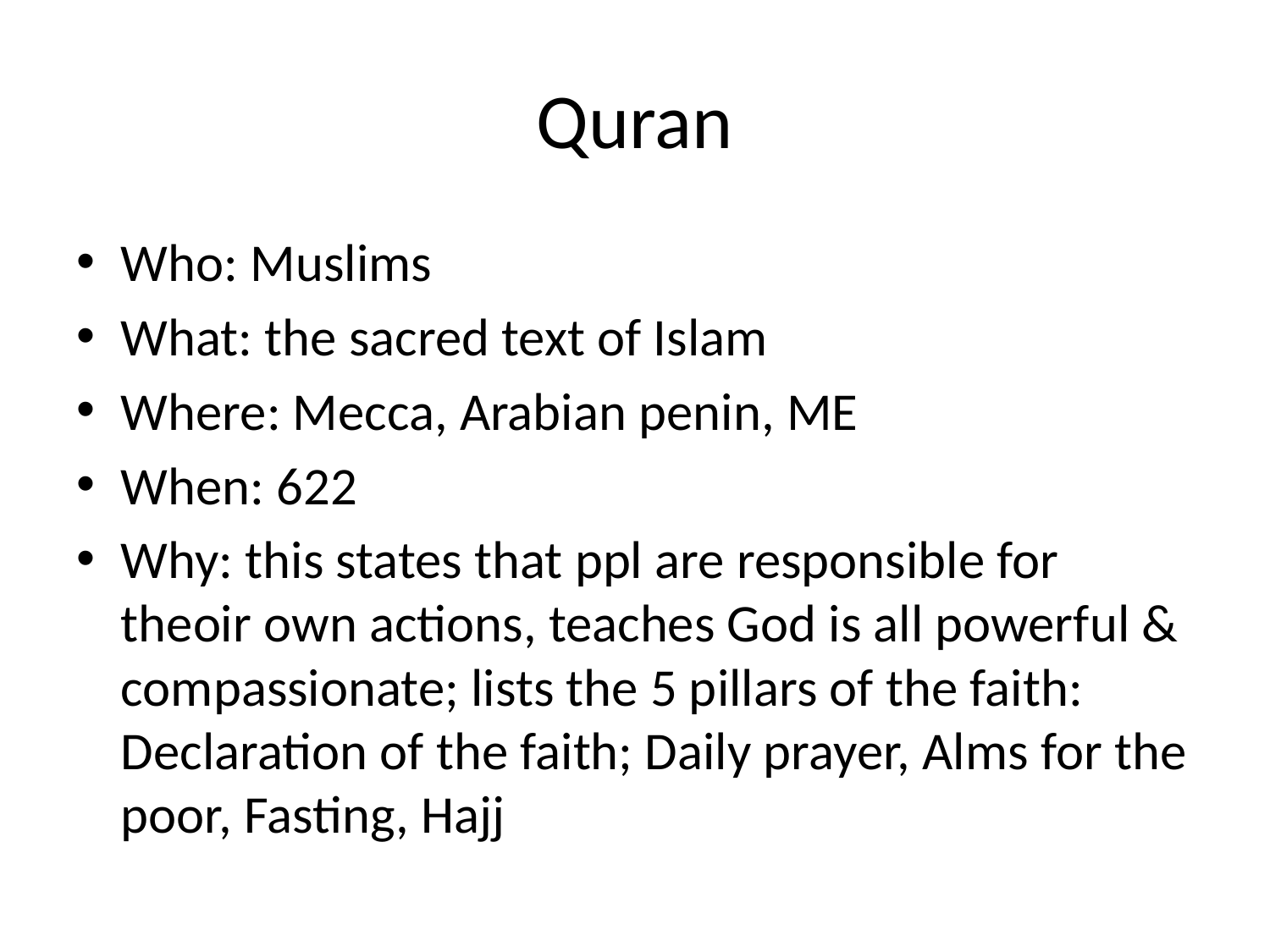

# Quran
Who: Muslims
What: the sacred text of Islam
Where: Mecca, Arabian penin, ME
When: 622
Why: this states that ppl are responsible for theoir own actions, teaches God is all powerful & compassionate; lists the 5 pillars of the faith: Declaration of the faith; Daily prayer, Alms for the poor, Fasting, Hajj